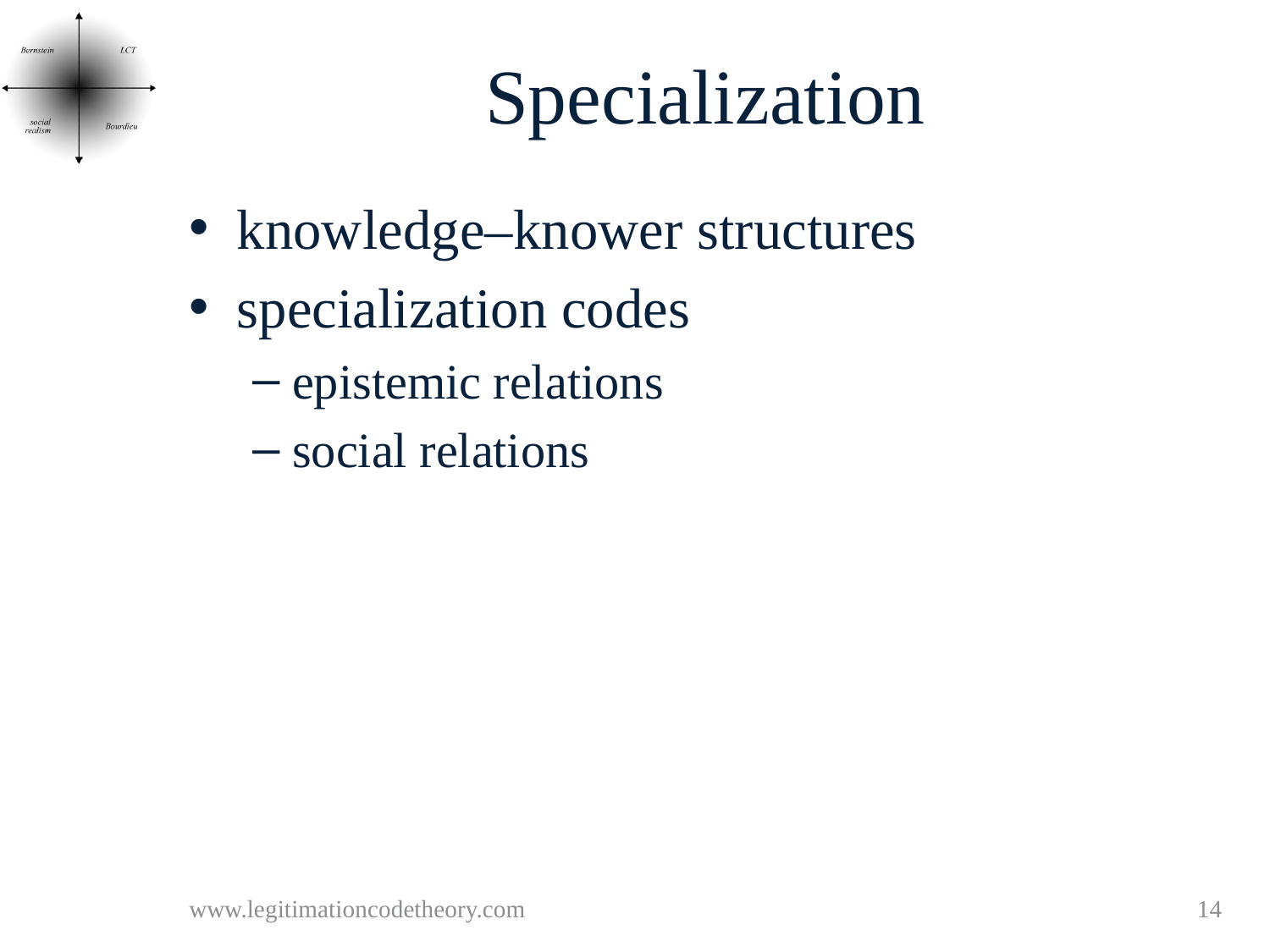

# Specialization

knowledge–knower structures
specialization codes
epistemic relations
social relations

www.legitimationcodetheory.com
14